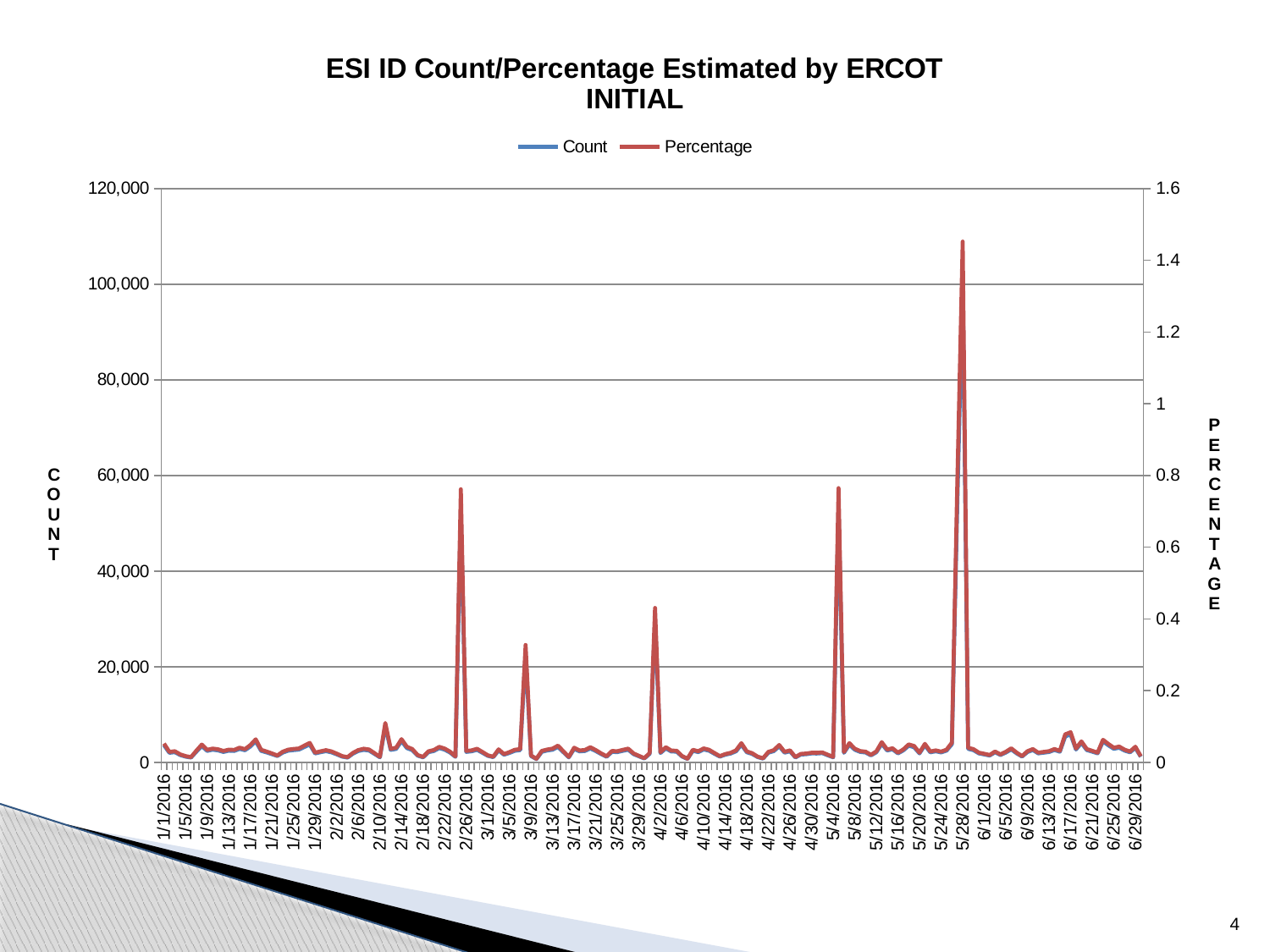

### Chart: ESI ID Count/Percentage Estimated by ERCOT
INITIAL

| Category | Count | Percentage |
|---|---|---|
| 42370 | 3619.0 | 0.052695262959409066 |
| 42371 | 2025.0 | 0.029484076705773958 |
| 42372 | 2154.0 | 0.031360938044384896 |
| 42373 | 1553.0 | 0.022614221476666432 |
| 42374 | 1219.0 | 0.017749371018495018 |
| 42375 | 1026.0 | 0.014938927306393467 |
| 42376 | 2262.0 | 0.03293436931483554 |
| 42377 | 3428.0 | 0.04990064996033277 |
| 42378 | 2415.0 | 0.03515034157690109 |
| 42379 | 2670.0 | 0.038857123231073126 |
| 42380 | 2527.0 | 0.03677412219428146 |
| 42381 | 2202.0 | 0.03204103580723985 |
| 42382 | 2460.0 | 0.035794568858055764 |
| 42383 | 2411.0 | 0.03508068411844612 |
| 42384 | 2839.0 | 0.041306748219001134 |
| 42385 | 2553.0 | 0.037136500860118014 |
| 42386 | 3339.0 | 0.04856493454642402 |
| 42387 | 4436.0 | 0.06450640963373272 |
| 42388 | 2431.0 | 0.03535211712064786 |
| 42389 | 2107.0 | 0.030639834489634445 |
| 42390 | 1742.0 | 0.025332721004723054 |
| 42391 | 1348.0 | 0.019601157166236862 |
| 42392 | 2064.0 | 0.030008409333313172 |
| 42393 | 2458.0 | 0.03573225463985071 |
| 42394 | 2589.0 | 0.037634861889214825 |
| 42395 | 2687.0 | 0.03905805972583481 |
| 42396 | 3237.0 | 0.047053241680537705 |
| 42397 | 3749.0 | 0.05449366316753102 |
| 42398 | 1885.0 | 0.02739690986111438 |
| 42399 | 2146.0 | 0.0311880888822747 |
| 42400 | 2365.0 | 0.03436811139162659 |
| 42401 | 2130.0 | 0.030963010686163576 |
| 42402 | 1700.0 | 0.02471041932273392 |
| 42403 | 1227.0 | 0.01783491410461173 |
| 42404 | 1016.0 | 0.014767459031929107 |
| 42405 | 1832.0 | 0.026624110719096594 |
| 42406 | 2383.0 | 0.03462675827427676 |
| 42407 | 2640.0 | 0.03835749153047699 |
| 42408 | 2489.0 | 0.036162014542389244 |
| 42409 | 1791.0 | 0.026018732906593185 |
| 42410 | 1077.0 | 0.0156453420315818 |
| 42411 | 7577.0 | 0.11006079417207977 |
| 42412 | 2630.0 | 0.03818924323730941 |
| 42413 | 2830.0 | 0.041089597391638165 |
| 42414 | 4477.0 | 0.06499576591129595 |
| 42415 | 3004.0 | 0.04360954648394402 |
| 42416 | 2590.0 | 0.037596555284573265 |
| 42417 | 1436.0 | 0.020844080760071566 |
| 42418 | 1071.0 | 0.015545453832905096 |
| 42419 | 2144.0 | 0.031112495178579048 |
| 42420 | 2394.0 | 0.03473730169520644 |
| 42421 | 2999.0 | 0.04351199706573315 |
| 42422 | 2678.0 | 0.03885219192808718 |
| 42423 | 2077.0 | 0.030129491535455175 |
| 42424 | 1171.0 | 0.01698631694871786 |
| 42425 | 52504.0 | 0.761549136918714 |
| 42426 | 2210.0 | 0.032046481028120716 |
| 42427 | 2330.0 | 0.033783612338123215 |
| 42428 | 2636.0 | 0.038217410089048304 |
| 42429 | 2021.0 | 0.029311367067076474 |
| 42430 | 1380.0 | 0.020015316067947646 |
| 42431 | 1111.0 | 0.01611364426816933 |
| 42432 | 2519.0 | 0.03653362471279988 |
| 42433 | 1620.0 | 0.023490400981144747 |
| 42434 | 1992.0 | 0.028882332045324383 |
| 42435 | 2443.0 | 0.03541835265080926 |
| 42436 | 2572.0 | 0.037286353687449314 |
| 42437 | 22597.0 | 0.32756092427351546 |
| 42438 | 1355.0 | 0.019640487756656243 |
| 42439 | 703.0 | 0.010189378956627887 |
| 42440 | 2231.0 | 0.032327668963510595 |
| 42441 | 2499.0 | 0.03620640869371074 |
| 42442 | 2664.0 | 0.038594052285669006 |
| 42443 | 3249.0 | 0.0470657701040662 |
| 42444 | 2142.0 | 0.03102730359260542 |
| 42445 | 1068.0 | 0.015469956417598437 |
| 42446 | 2839.0 | 0.04112057700324127 |
| 42447 | 2313.0 | 0.03349377910613748 |
| 42448 | 2408.0 | 0.03486628677665667 |
| 42449 | 2935.0 | 0.04249332594176286 |
| 42450 | 2391.0 | 0.03461613300007644 |
| 42451 | 1758.0 | 0.025451507277929445 |
| 42452 | 1199.0 | 0.017358115143225442 |
| 42453 | 2205.0 | 0.031920373073160334 |
| 42454 | 2167.0 | 0.031365131526574386 |
| 42455 | 2426.0 | 0.03511062161430707 |
| 42456 | 2673.0 | 0.038682580986317536 |
| 42457 | 1745.0 | 0.02525434526698836 |
| 42458 | 1285.0 | 0.018596108160174863 |
| 42459 | 835.0 | 0.012084343799146918 |
| 42460 | 1826.0 | 0.02643358020116157 |
| 42461 | 29762.0 | 0.4307746997082624 |
| 42462 | 1978.0 | 0.028628354460132628 |
| 42463 | 2936.0 | 0.04248739379056001 |
| 42464 | 2295.0 | 0.033212619811450725 |
| 42465 | 2260.0 | 0.03270271596056053 |
| 42466 | 1246.0 | 0.018029432252310185 |
| 42467 | 723.0 | 0.010461180339463132 |
| 42468 | 2445.0 | 0.03536846929170626 |
| 42469 | 2164.0 | 0.031300253613053074 |
| 42470 | 2711.0 | 0.03920713370254469 |
| 42471 | 2455.0 | 0.03550187357341759 |
| 42472 | 1825.0 | 0.02638984466720526 |
| 42473 | 1232.0 | 0.017814473536758618 |
| 42474 | 1627.0 | 0.023525444785622036 |
| 42475 | 1862.0 | 0.026918869390137257 |
| 42476 | 2337.0 | 0.03378217220668271 |
| 42477 | 3725.0 | 0.05383777327547856 |
| 42478 | 2132.0 | 0.03081414675743254 |
| 42479 | 1785.0 | 0.025797675694456085 |
| 42480 | 1133.0 | 0.016373852186458433 |
| 42481 | 805.0 | 0.011633692734953986 |
| 42482 | 2044.0 | 0.02953288198882865 |
| 42483 | 2375.0 | 0.03431114560364429 |
| 42484 | 3376.0 | 0.04876331692819414 |
| 42485 | 2050.0 | 0.029610559038688145 |
| 42486 | 2335.0 | 0.033722774816784956 |
| 42487 | 1048.0 | 0.015135335607292343 |
| 42488 | 1651.0 | 0.023843617066599657 |
| 42489 | 1734.0 | 0.025039855825882026 |
| 42490 | 1885.0 | 0.02722184795189892 |
| 42491 | 1876.0 | 0.027090636084091877 |
| 42492 | 1946.0 | 0.028109233695488886 |
| 42493 | 1500.0 | 0.02166431007116004 |
| 42494 | 1080.0 | 0.015597255749502296 |
| 42495 | 52956.0 | 0.7647474474842659 |
| 42496 | 2025.0 | 0.02923639727889271 |
| 42497 | 3738.0 | 0.05395963853682478 |
| 42498 | 2666.0 | 0.0384801634468758 |
| 42499 | 2209.0 | 0.03188406382817189 |
| 42500 | 2085.0 | 0.030092303269222055 |
| 42501 | 1481.0 | 0.021373790652596238 |
| 42502 | 2139.0 | 0.030869030309808747 |
| 42503 | 3921.0 | 0.0565738822293659 |
| 42504 | 2503.0 | 0.03611118204464889 |
| 42505 | 2750.0 | 0.039671102040133306 |
| 42506 | 1896.0 | 0.027352045055858185 |
| 42507 | 2527.0 | 0.03645218013464371 |
| 42508 | 3495.0 | 0.05041424061656832 |
| 42509 | 3193.0 | 0.0460546072348283 |
| 42510 | 1911.0 | 0.02756083177465364 |
| 42511 | 3596.0 | 0.05185850588376282 |
| 42512 | 2128.0 | 0.03068636515967004 |
| 42513 | 2337.0 | 0.03369823654547077 |
| 42514 | 2100.0 | 0.03027811748543983 |
| 42515 | 2468.0 | 0.0355837200731975 |
| 42516 | 3821.0 | 0.05509180333163391 |
| 42517 | 53928.0 | 0.7775237839836848 |
| 42518 | 100727.0 | 1.4520383489084088 |
| 42519 | 2844.0 | 0.040995581443185734 |
| 42520 | 2572.0 | 0.0370717096875786 |
| 42521 | 1898.0 | 0.0273718825004979 |
| 42522 | 1681.0 | 0.02424410948184093 |
| 42523 | 1453.0 | 0.020955846190723295 |
| 42524 | 2122.0 | 0.030598974198950725 |
| 42525 | 1562.0 | 0.02252314281763363 |
| 42526 | 2072.0 | 0.029874581546793948 |
| 42527 | 2735.0 | 0.039433120418513004 |
| 42528 | 1907.0 | 0.027491466400872577 |
| 42529 | 1236.0 | 0.01781819901256039 |
| 42530 | 2176.0 | 0.03136772808562006 |
| 42531 | 2592.0 | 0.03736137589032361 |
| 42532 | 1901.0 | 0.027400640607086343 |
| 42533 | 2046.0 | 0.02949004278650636 |
| 42534 | 2193.0 | 0.03160882429587128 |
| 42535 | 2606.0 | 0.03755663399172255 |
| 42536 | 2253.0 | 0.032469338596834575 |
| 42537 | 5440.0 | 0.0783942889760481 |
| 42538 | 5851.0 | 0.0843024658939541 |
| 42539 | 2706.0 | 0.03898547855755458 |
| 42540 | 4083.0 | 0.05882076679921388 |
| 42541 | 2599.0 | 0.03744392415782866 |
| 42542 | 2261.0 | 0.03257151615869892 |
| 42543 | 1903.0 | 0.027413962941162405 |
| 42544 | 4389.0 | 0.06322467447719719 |
| 42545 | 3586.0 | 0.051646613877471076 |
| 42546 | 2862.0 | 0.04121541404642048 |
| 42547 | 3081.0 | 0.044365866189898004 |
| 42548 | 2477.0 | 0.035667862363234194 |
| 42549 | 2125.0 | 0.030597248205885354 |
| 42550 | 3051.0 | 0.04393366261740663 |
| 42551 | 1192.0 | 0.01717056463932523 |
|  | None | None |
|  | None | None |
4